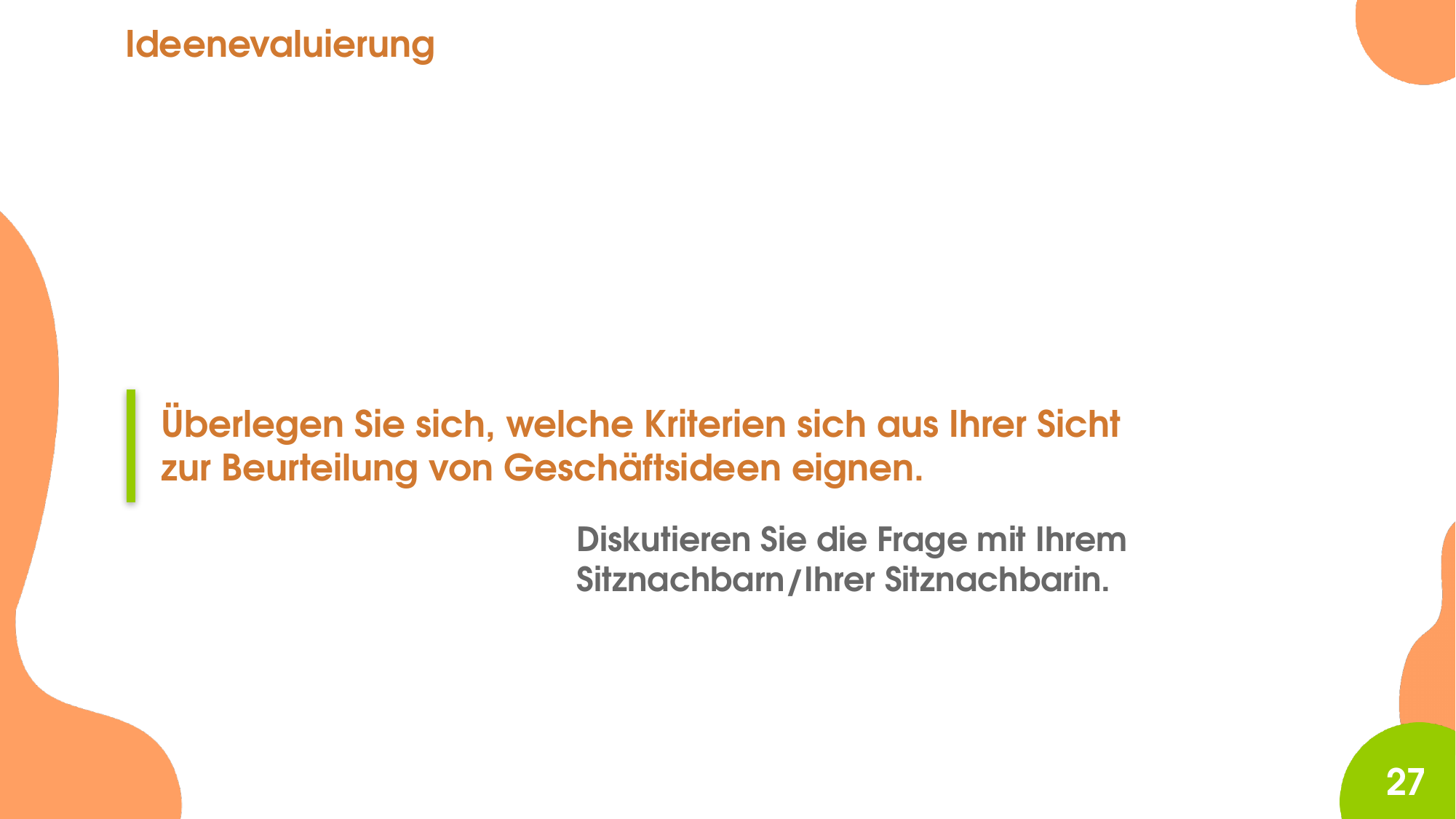

Ideenevaluierung
Überlegen Sie sich, welche Kriterien sich aus Ihrer Sicht zur Beurteilung von Geschäftsideen eignen.
Diskutieren Sie die Frage mit Ihrem Sitznachbarn/Ihrer Sitznachbarin.
27